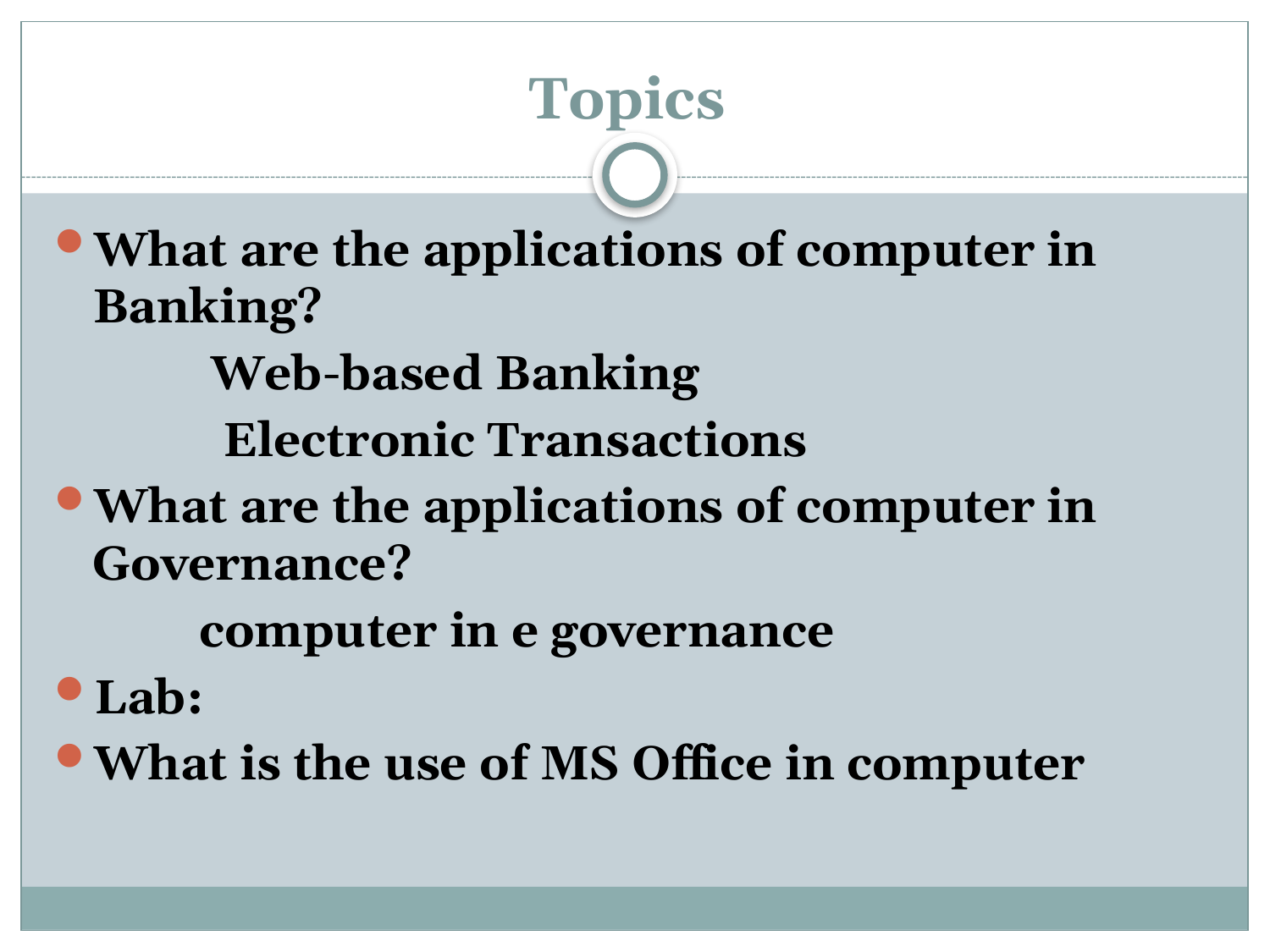

# Topics
What are the applications of computer in Banking?
             Web-based Banking
              Electronic Transactions
What are the applications of computer in Governance?
            computer in e governance
Lab:
What is the use of MS Office in computer